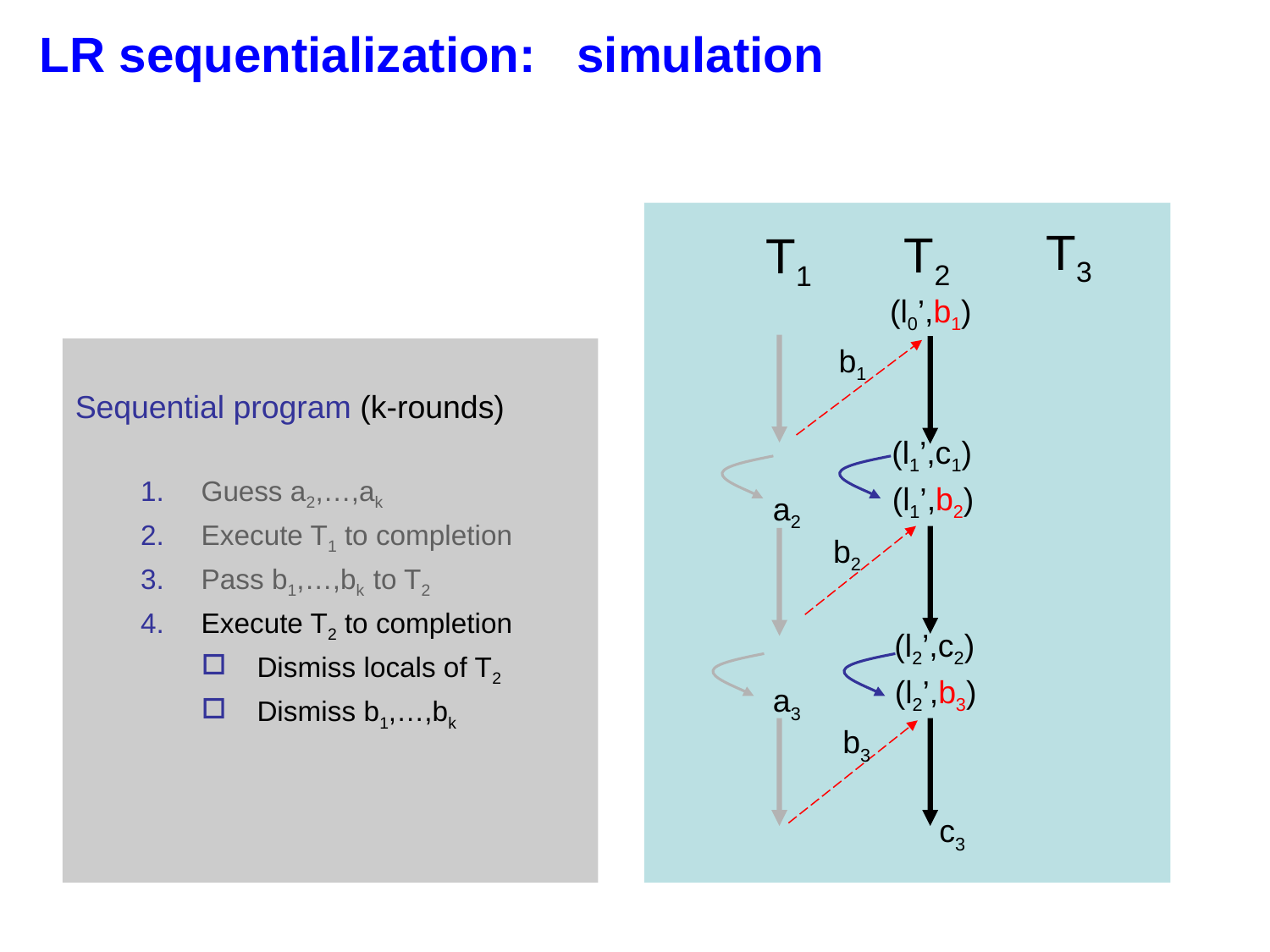

# LR sequentialization:   simulation

T3
T2
T1
(l0’,b1)

b1

Sequential program (k-rounds)

Guess a2,…,ak
Execute T1 to completion
Pass b1,…,bk  to T2
Execute T2 to completion
Dismiss locals of T2
Dismiss b1,…,bk

(l1’,c1)

(l1’,b2)
a2
b2

(l2’,c2)

(l2’,b3)
a3
b3

c3